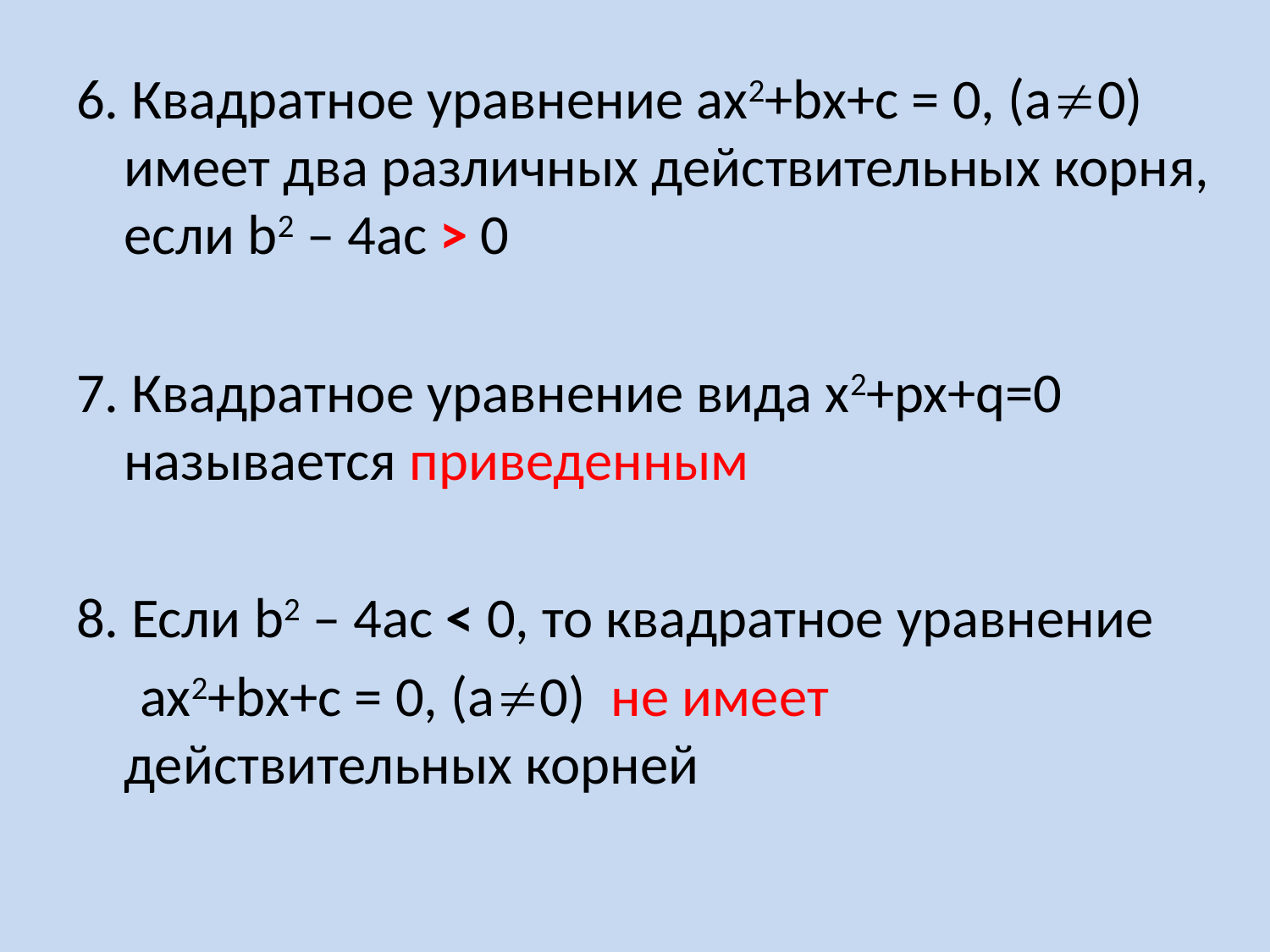

6. Квадратное уравнение ах2+bх+с = 0, (а≠0) имеет два различных действительных корня, если b2 – 4ac > 0

7. Квадратное уравнение вида х2+px+q=0 называется приведенным

8. Если b2 – 4ac < 0, то квадратное уравнение
     ах2+bх+с = 0, (а≠0)  не имеет действительных корней